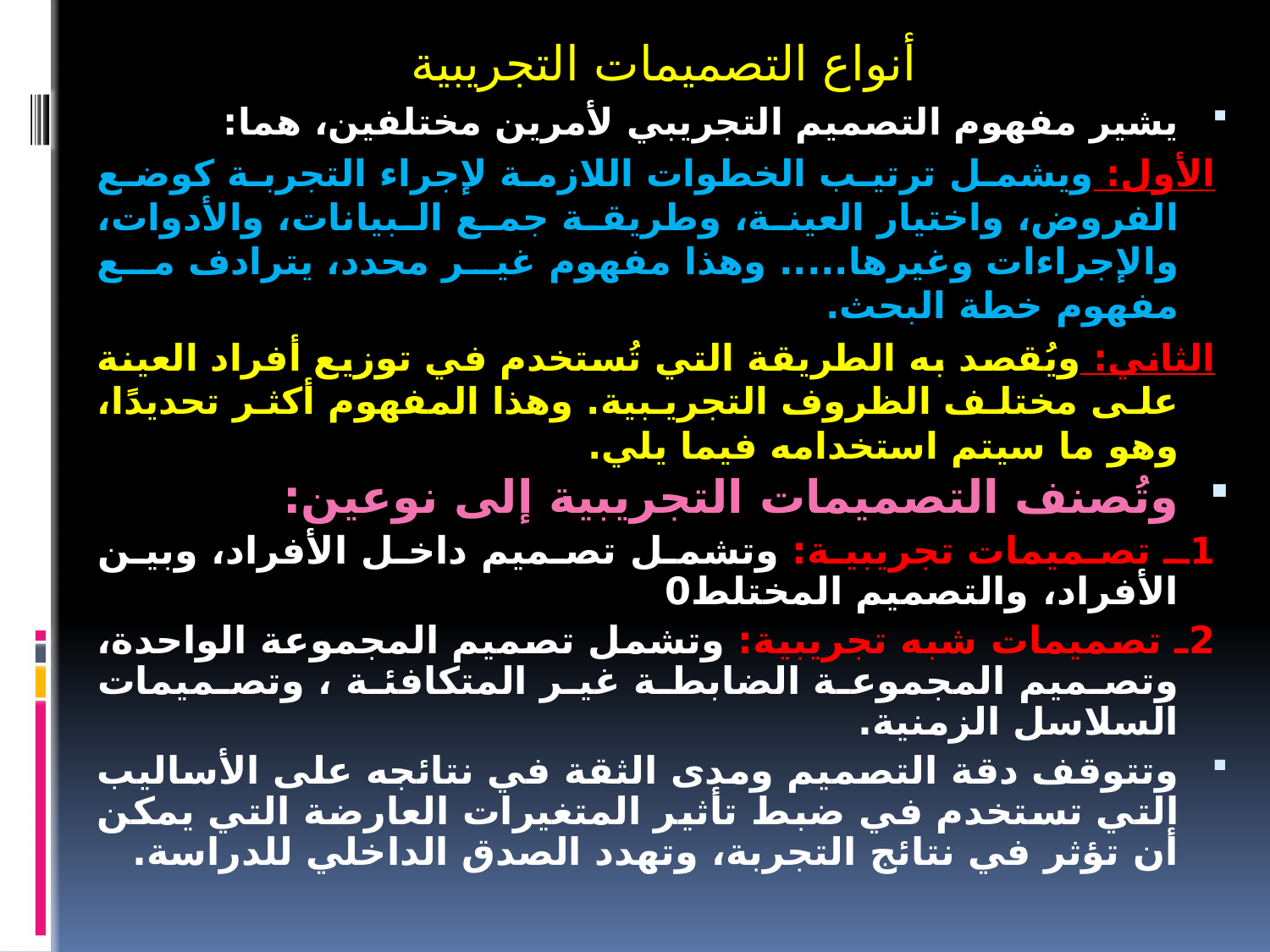

أنواع التصميمات التجريبية
يشير مفهوم التصميم التجريبي لأمرين مختلفين، هما:
الأول: ويشمل ترتيب الخطوات اللازمة لإجراء التجربة كوضع الفروض، واختيار العينة، وطريقة جمع البيانات، والأدوات، والإجراءات وغيرها..... وهذا مفهوم غير محدد، يترادف مع مفهوم خطة البحث.
الثاني: ويُقصد به الطريقة التي تُستخدم في توزيع أفراد العينة على مختلف الظروف التجريبية. وهذا المفهوم أكثر تحديدًا، وهو ما سيتم استخدامه فيما يلي.
وتُصنف التصميمات التجريبية إلى نوعين:
1ـ تصميمات تجريبية: وتشمل تصميم داخل الأفراد، وبين الأفراد، والتصميم المختلط0
2ـ تصميمات شبه تجريبية: وتشمل تصميم المجموعة الواحدة، وتصميم المجموعة الضابطة غير المتكافئة ، وتصميمات السلاسل الزمنية.
وتتوقف دقة التصميم ومدى الثقة في نتائجه على الأساليب التي تستخدم في ضبط تأثير المتغيرات العارضة التي يمكن أن تؤثر في نتائج التجربة، وتهدد الصدق الداخلي للدراسة.